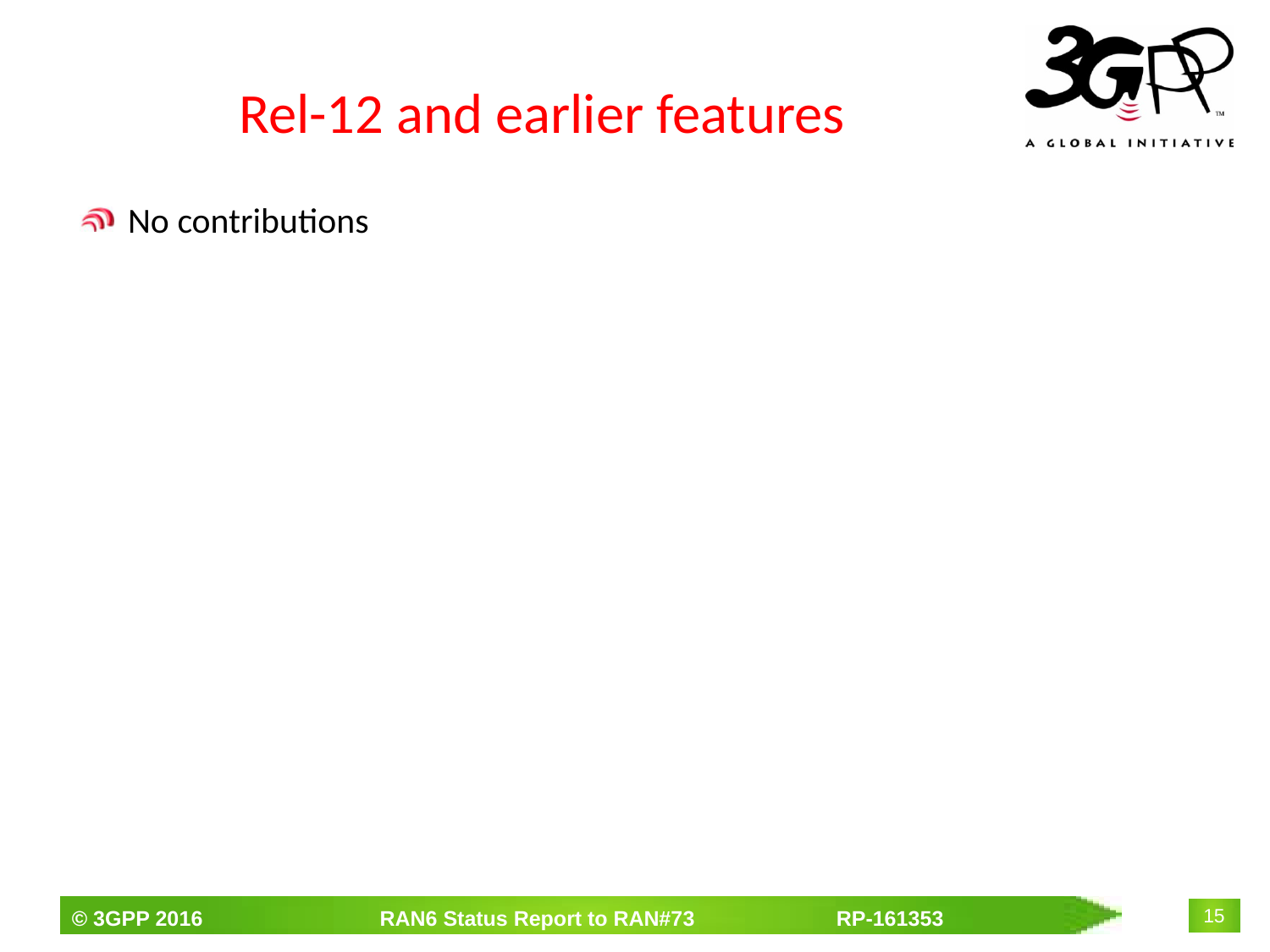

# Rel-12 and earlier features
No contributions